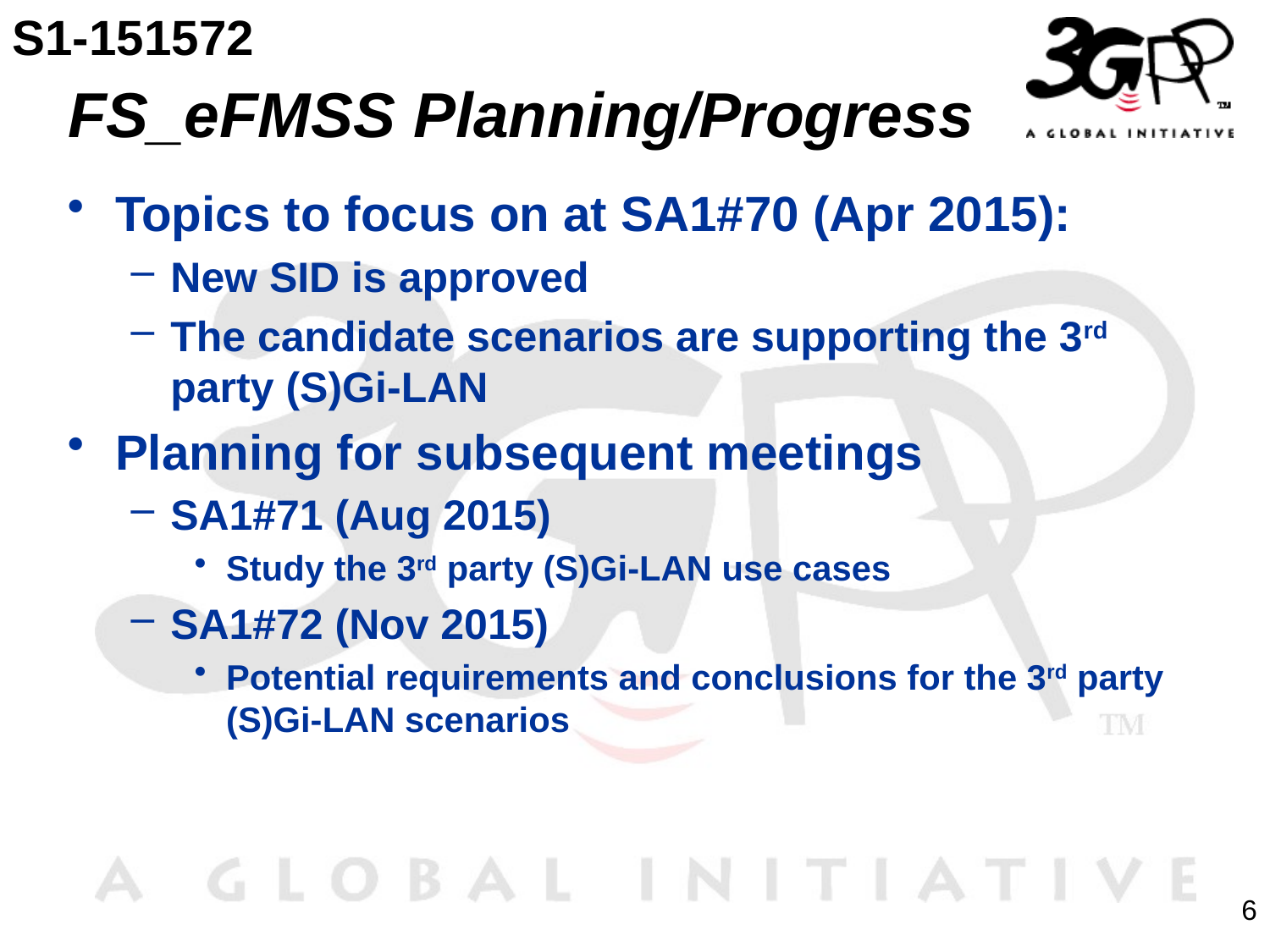

S1-151572
# FS_eFMSS Planning/Progress
Topics to focus on at SA1#70 (Apr 2015):
New SID is approved
The candidate scenarios are supporting the 3rd party (S)Gi-LAN
Planning for subsequent meetings
SA1#71 (Aug 2015)
Study the 3rd party (S)Gi-LAN use cases
SA1#72 (Nov 2015)
Potential requirements and conclusions for the 3rd party (S)Gi-LAN scenarios
6